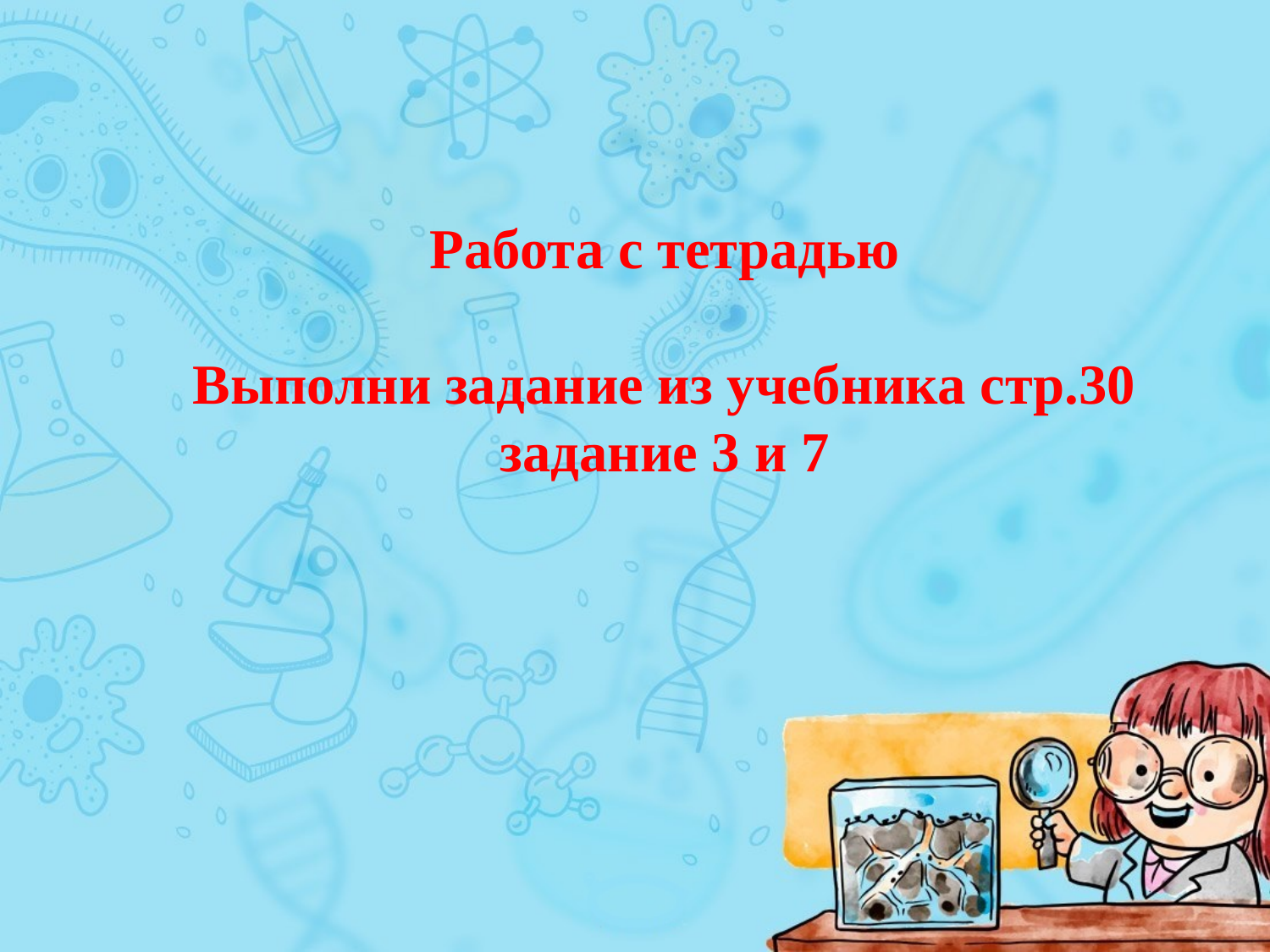

Работа с тетрадью

Выполни задание из учебника стр.30 задание 3 и 7